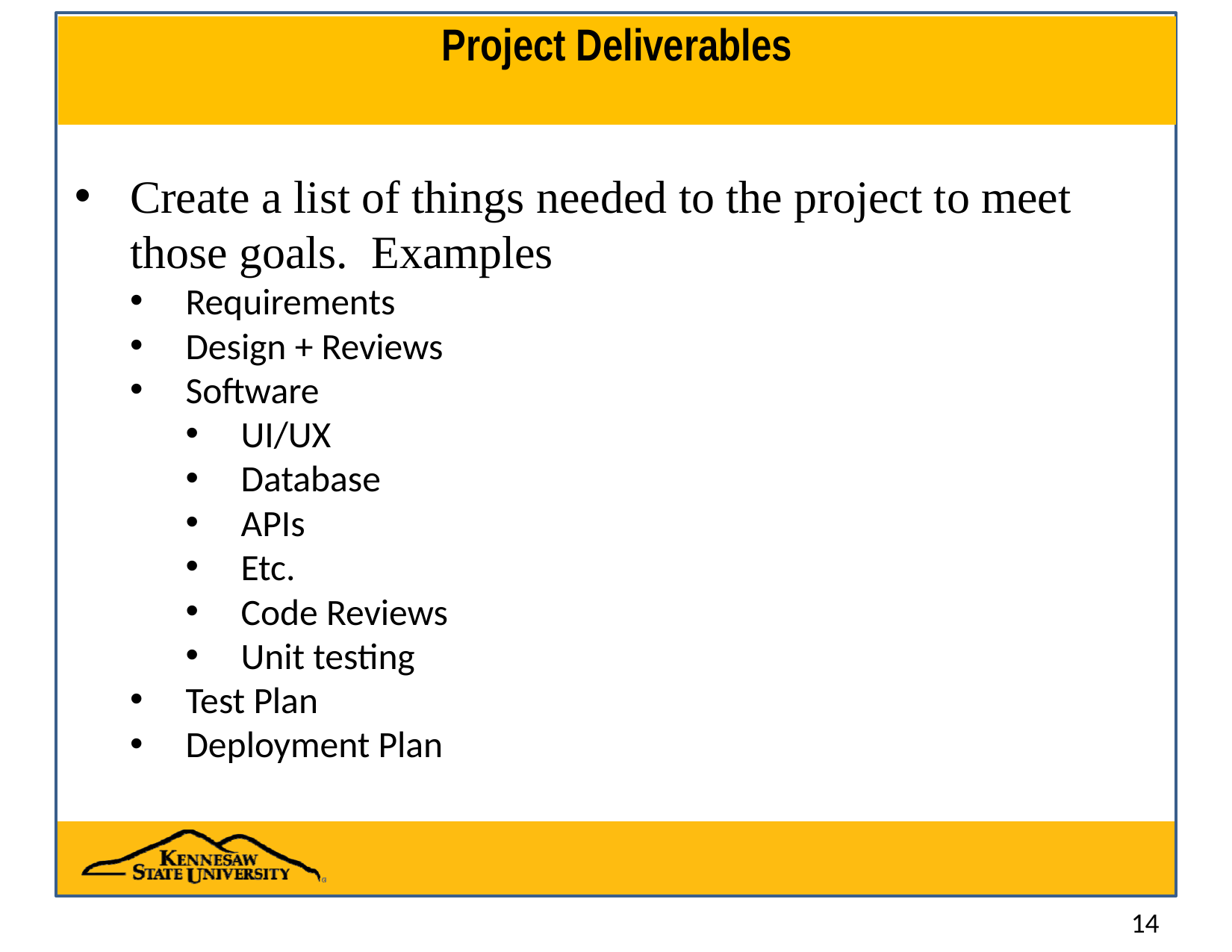

# Project Deliverables
Create a list of things needed to the project to meet those goals.  Examples
Requirements
Design + Reviews
Software
UI/UX
Database
APIs
Etc.
Code Reviews
Unit testing
Test Plan
Deployment Plan